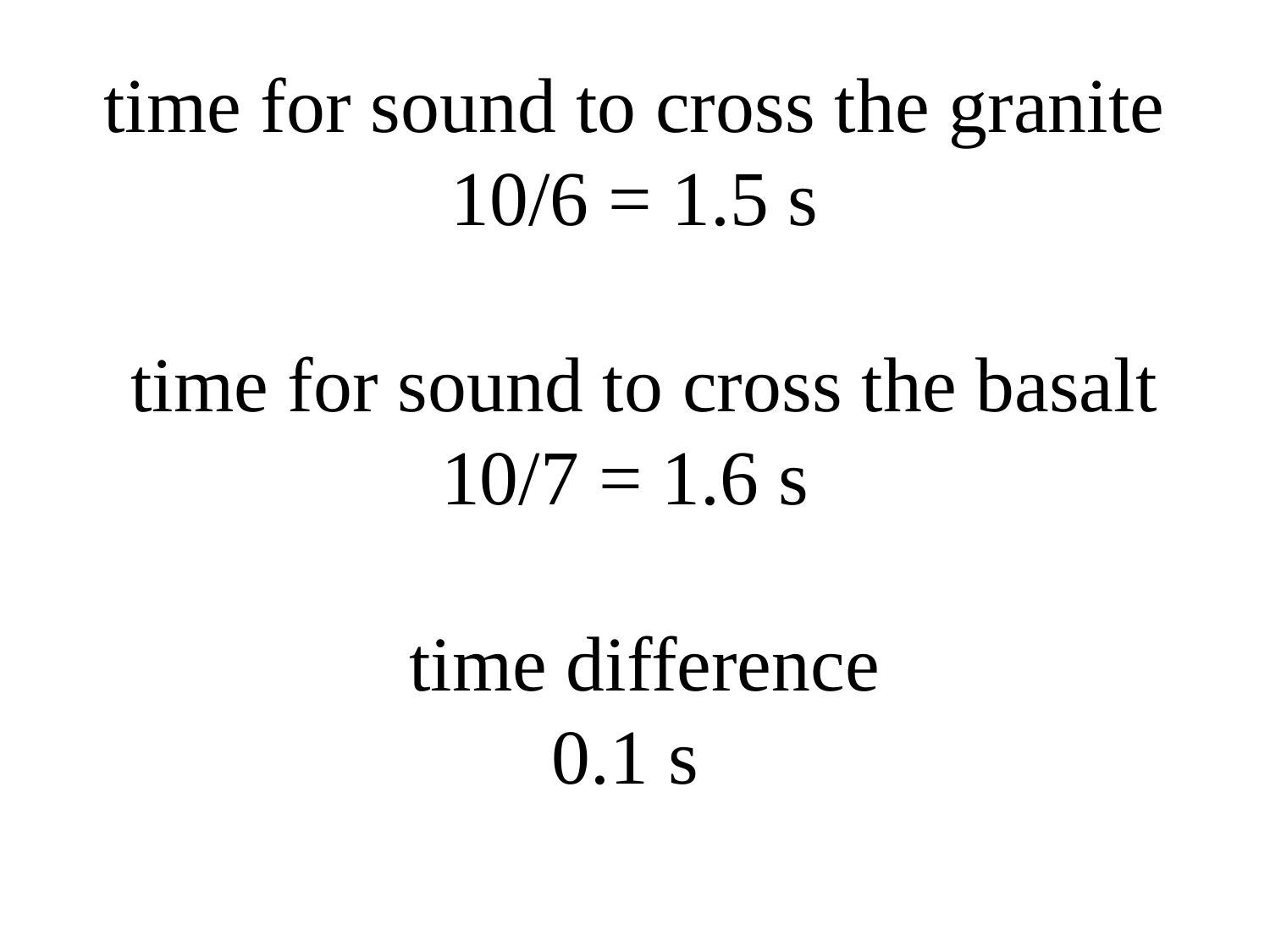

# Say granite body is 10 km across time for sound to cross the granite 10/6 = 1.5 s time for sound to cross the basalt 10/7 = 1.6 s time difference 0.1 s